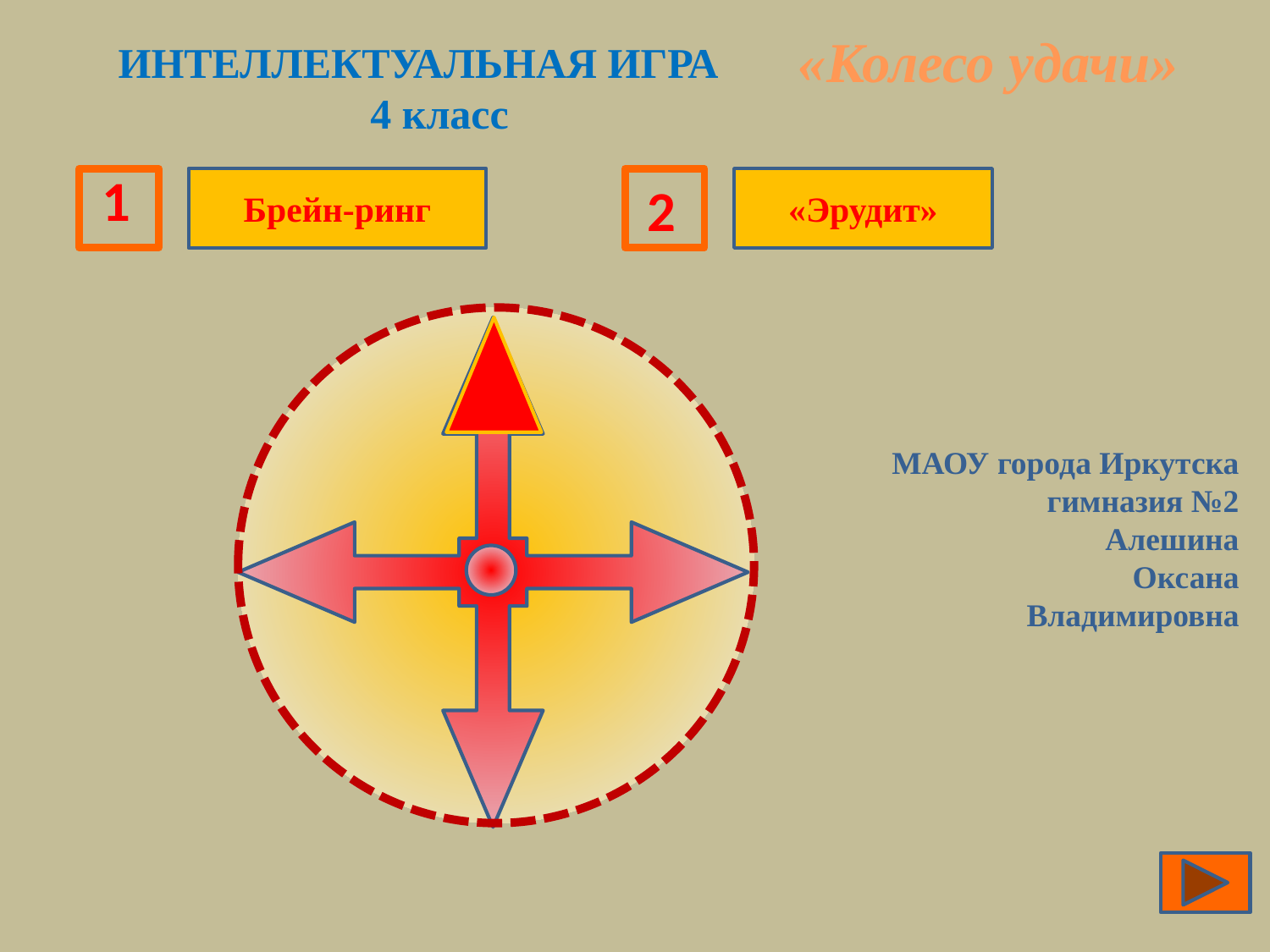

«Колесо удачи»
ИНТЕЛЛЕКТУАЛЬНАЯ ИГРА
4 класс
1

Брейн-ринг

2
«Эрудит»

МАОУ города Иркутска гимназия №2
Алешина
Оксана
Владимировна